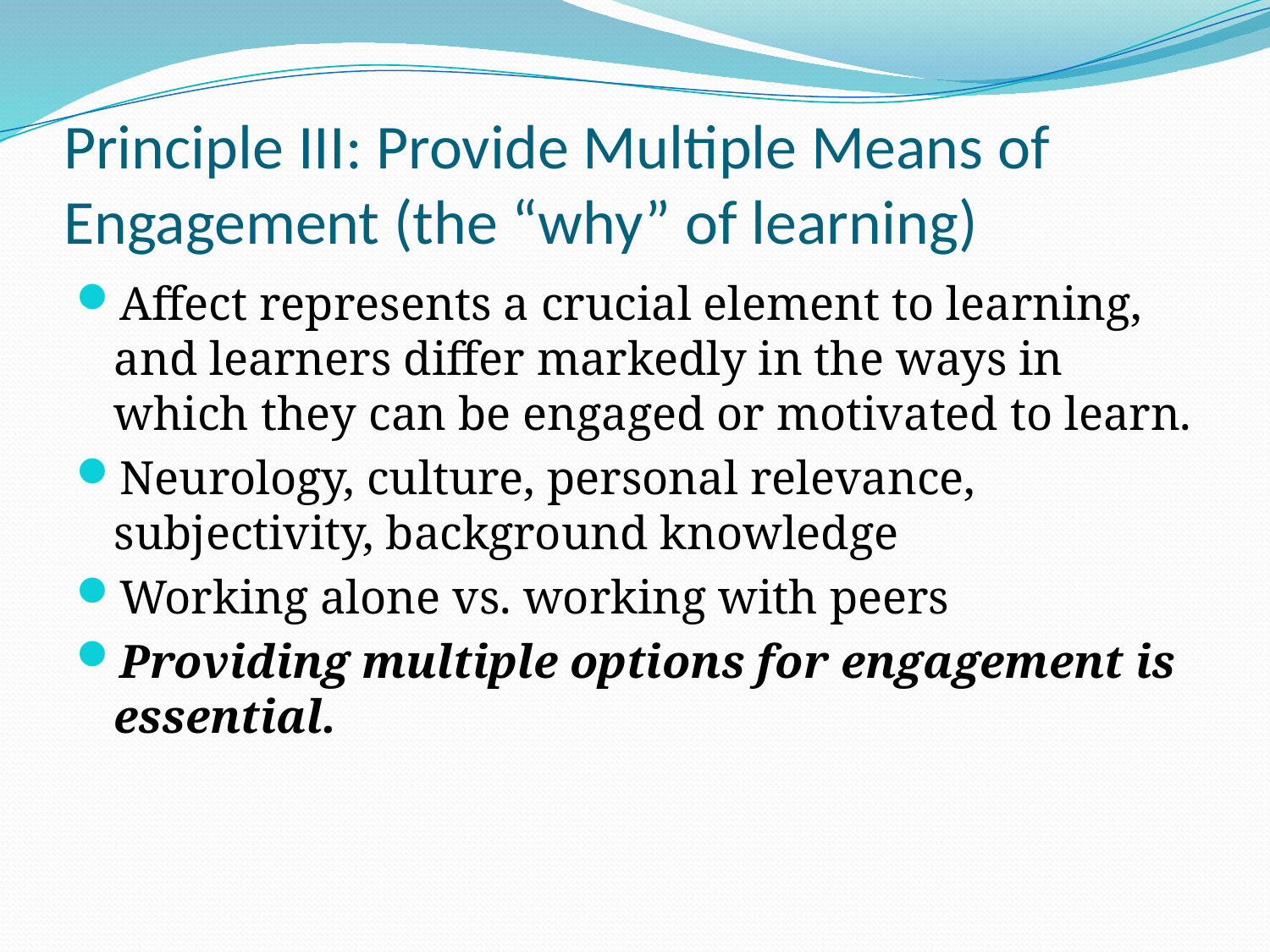

# Principle III: Provide Multiple Means of Engagement (the “why” of learning)
Affect represents a crucial element to learning, and learners differ markedly in the ways in which they can be engaged or motivated to learn.
Neurology, culture, personal relevance, subjectivity, background knowledge
Working alone vs. working with peers
Providing multiple options for engagement is essential.